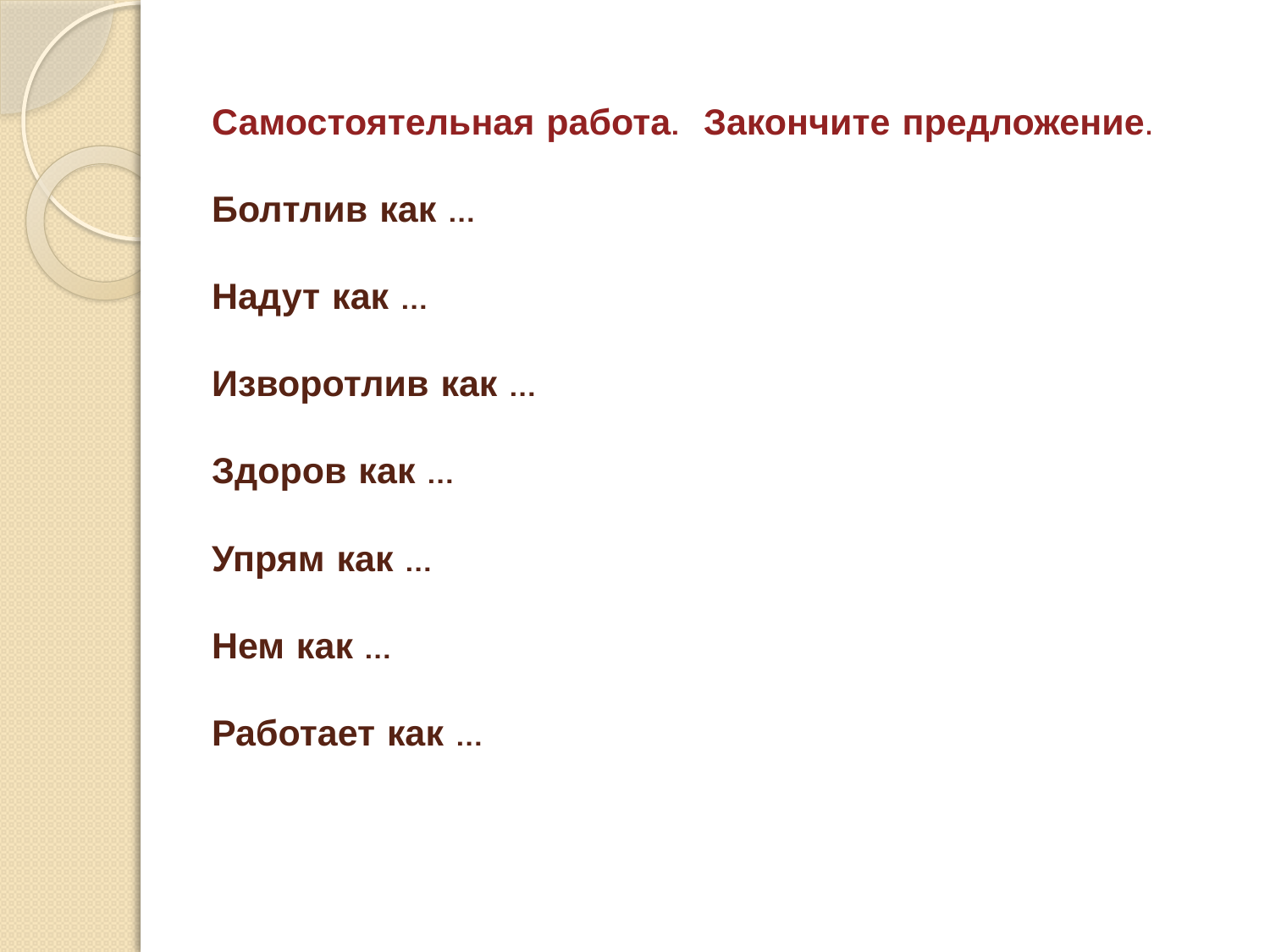

# Самостоятельная работа.  Закончите предложение. Болтлив как … Надут как … Изворотлив как … Здоров как … Упрям как … Нем как … Работает как …